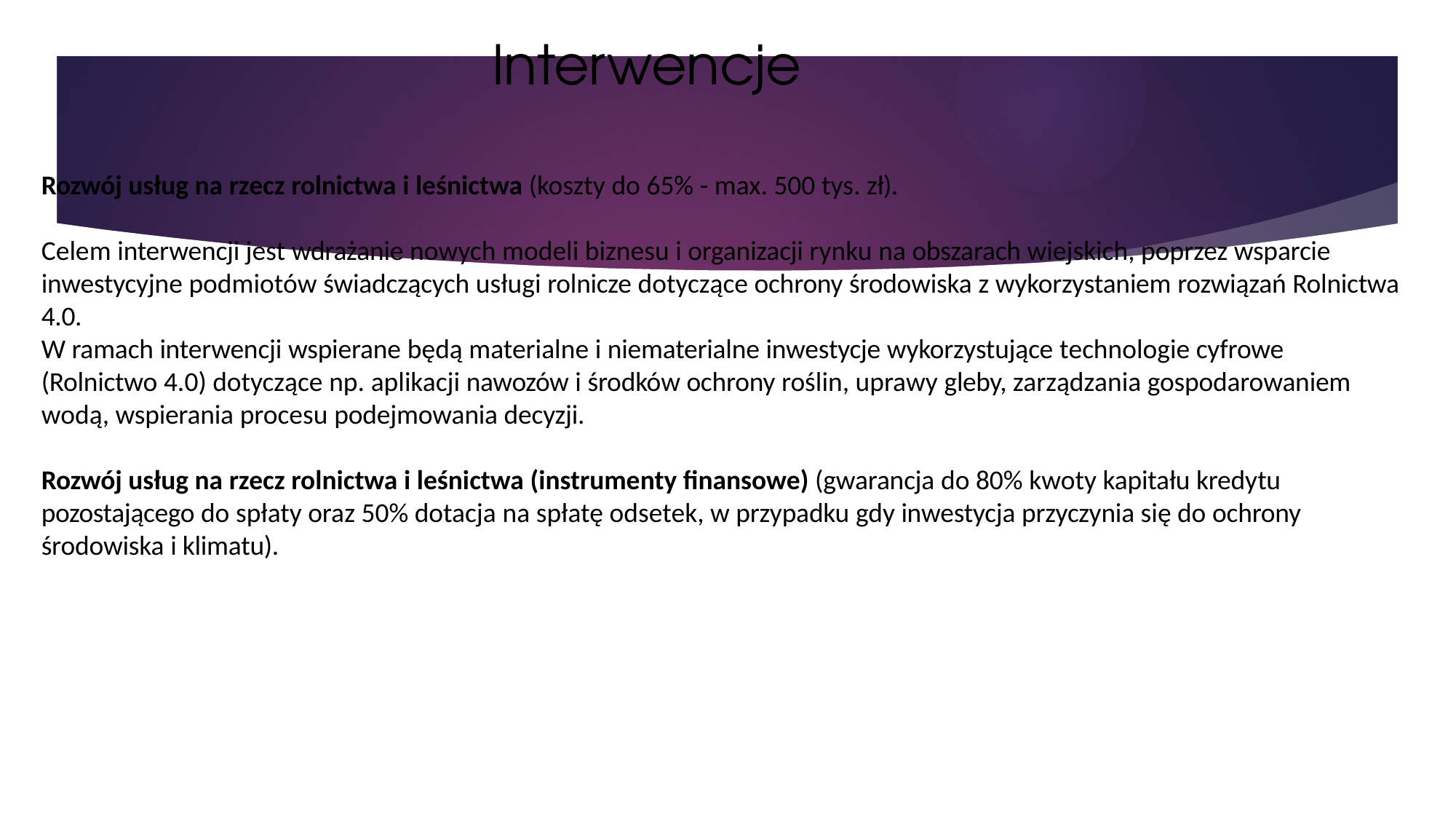

# Interwencje
Rozwój usług na rzecz rolnictwa i leśnictwa (koszty do 65% - max. 500 tys. zł).
Celem interwencji jest wdrażanie nowych modeli biznesu i organizacji rynku na obszarach wiejskich, poprzez wsparcie inwestycyjne podmiotów świadczących usługi rolnicze dotyczące ochrony środowiska z wykorzystaniem rozwiązań Rolnictwa 4.0.
W ramach interwencji wspierane będą materialne i niematerialne inwestycje wykorzystujące technologie cyfrowe
(Rolnictwo 4.0) dotyczące np. aplikacji nawozów i środków ochrony roślin, uprawy gleby, zarządzania gospodarowaniem wodą, wspierania procesu podejmowania decyzji.
Rozwój usług na rzecz rolnictwa i leśnictwa (instrumenty finansowe) (gwarancja do 80% kwoty kapitału kredytu pozostającego do spłaty oraz 50% dotacja na spłatę odsetek, w przypadku gdy inwestycja przyczynia się do ochrony środowiska i klimatu).